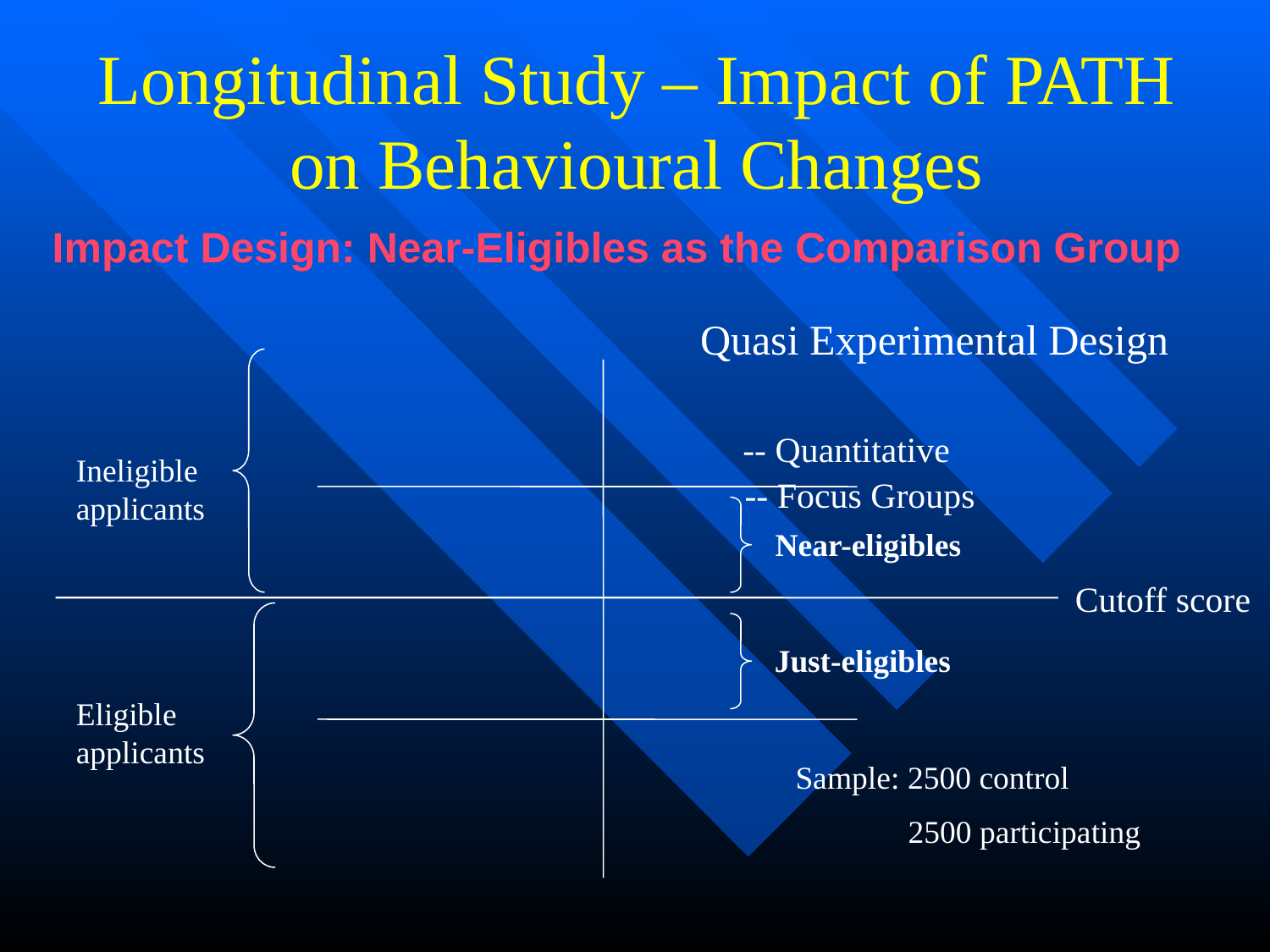

# Longitudinal Study – Impact of PATH on Behavioural Changes

Impact Design: Near-Eligibles as the Comparison Group

Quasi Experimental Design
    -- Quantitative
     -- Focus Groups

Ineligible
applicants

Near-eligibles
Cutoff score

Just-eligibles
Eligible
applicants

Sample: 2500 control
              2500 participating